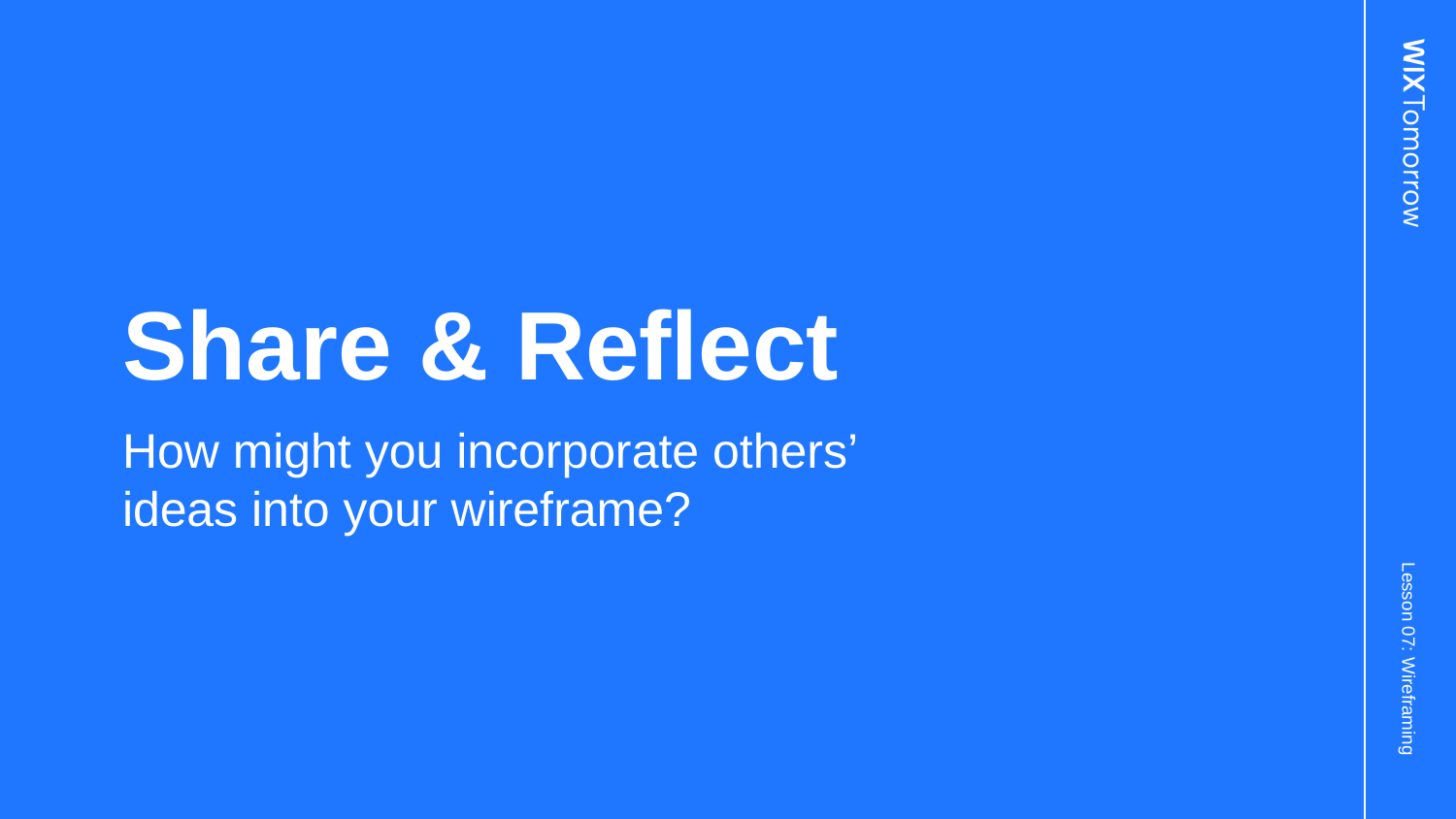

# Share & Reflect
How might you incorporate others’ ideas into your wireframe?